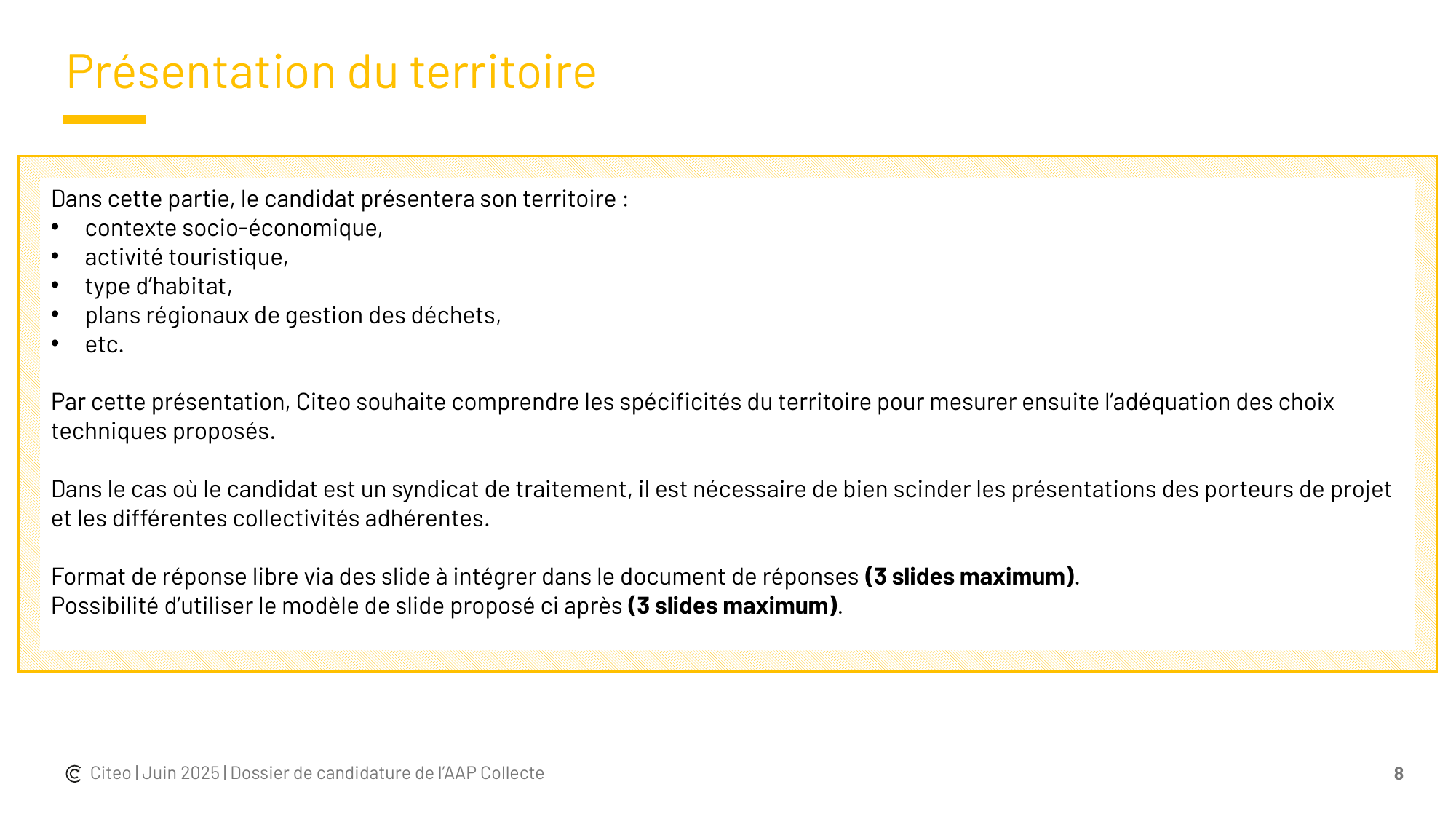

# Présentation du territoire

Dans cette partie, le candidat présentera son territoire :
contexte socio-économique,
activité touristique,
type d’habitat,
plans régionaux de gestion des déchets,
etc.

Par cette présentation, Citeo souhaite comprendre les spécificités du territoire pour mesurer ensuite l’adéquation des choix techniques proposés.

Dans le cas où le candidat est un syndicat de traitement, il est nécessaire de bien scinder les présentations des porteurs de projet et les différentes collectivités adhérentes.

Format de réponse libre via des slide à intégrer dans le document de réponses (3 slides maximum).
Possibilité d’utiliser le modèle de slide proposé ci après (3 slides maximum).
Citeo | Juin 2025 | Dossier de candidature de l’AAP Collecte
8